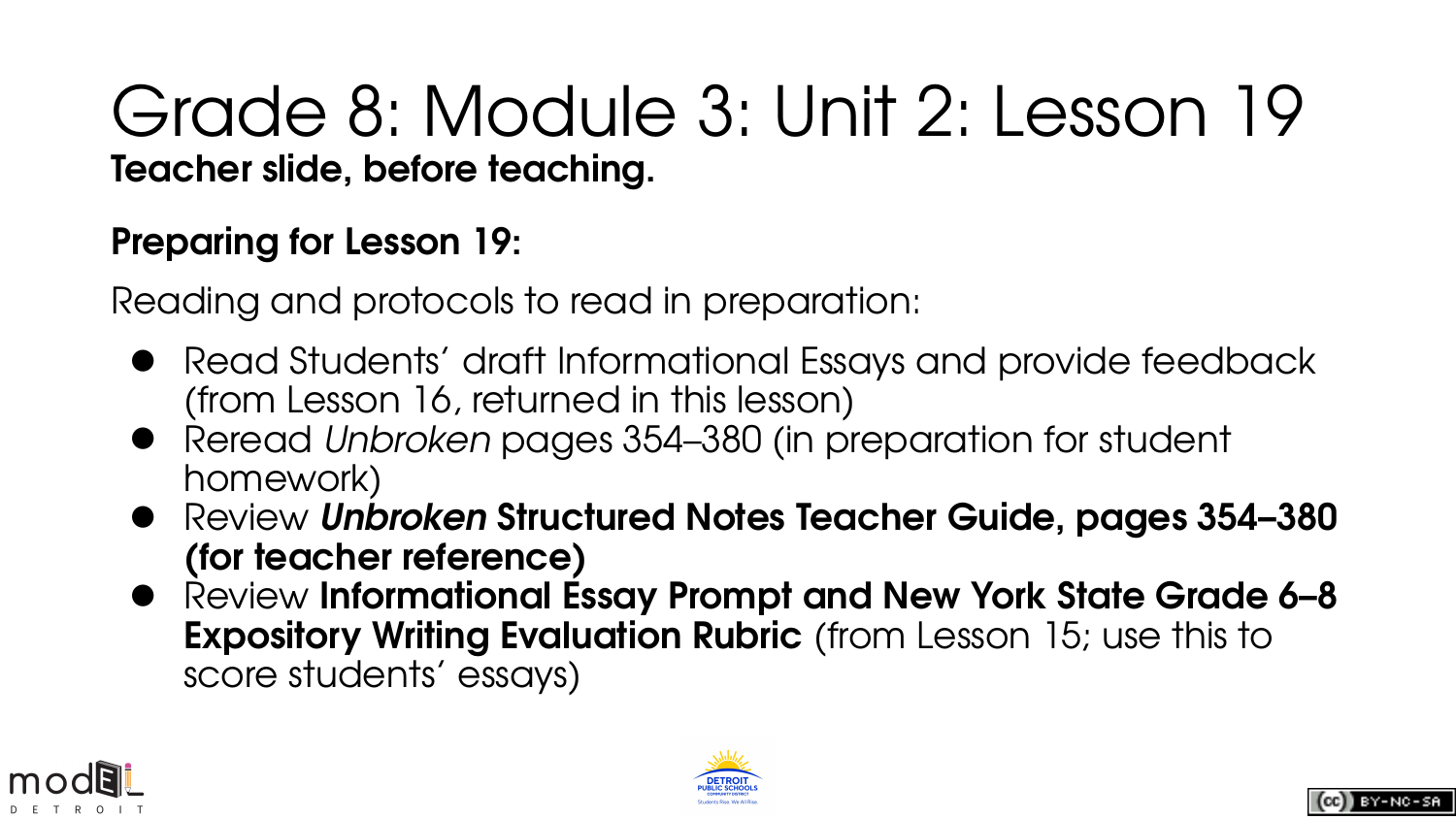

# Grade 8: Module 3: Unit 2: Lesson 19
Teacher slide, before teaching.

Preparing for Lesson 19:
Reading and protocols to read in preparation:
Read Students’ draft Informational Essays and provide feedback (from Lesson 16, returned in this lesson)
Reread Unbroken pages 354–380 (in preparation for student homework)
Review Unbroken Structured Notes Teacher Guide, pages 354–380 (for teacher reference)
Review Informational Essay Prompt and New York State Grade 6–8 Expository Writing Evaluation Rubric (from Lesson 15; use this to score students’ essays)